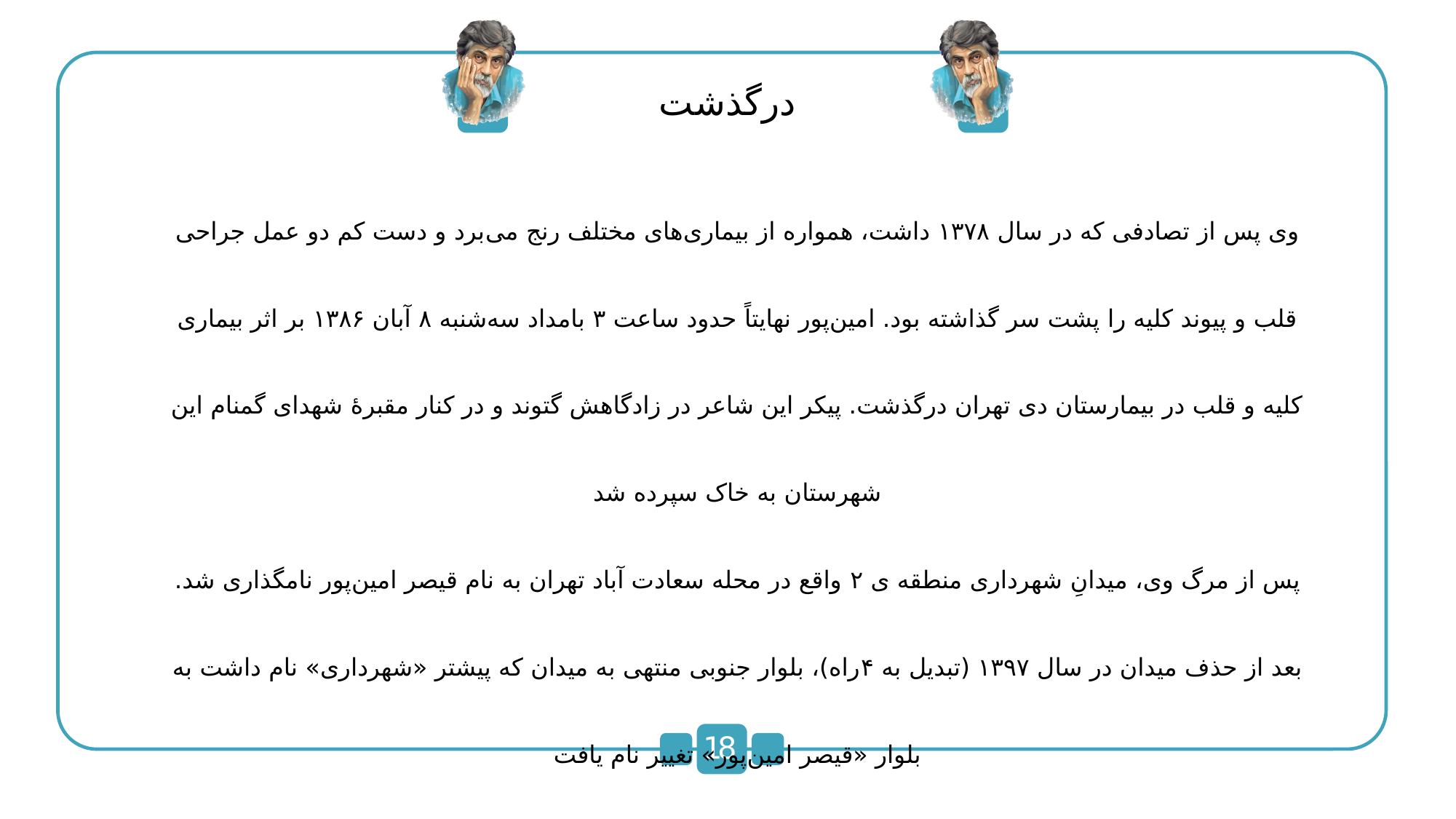

درگذشت
وی پس از تصادفی که در سال ۱۳۷۸ داشت، همواره از بیماری‌های مختلف رنج می‌برد و دست کم دو عمل جراحی قلب و پیوند کلیه را پشت سر گذاشته بود. امین‌پور نهایتاً حدود ساعت ۳ بامداد سه‌شنبه ۸ آبان ۱۳۸۶ بر اثر بیماری کلیه و قلب در بیمارستان دی تهران درگذشت. پیکر این شاعر در زادگاهش گتوند و در کنار مقبرهٔ شهدای گمنام این شهرستان به خاک سپرده شد
پس از مرگ وی، میدانِ شهرداری منطقه ی ۲ واقع در محله سعادت آباد تهران به نام قیصر امین‌پور نامگذاری شد. بعد از حذف میدان در سال ۱۳۹۷ (تبدیل به ۴راه)، بلوار جنوبی منتهی به میدان که پیشتر «شهرداری» نام داشت به بلوار «قیصر امین‌پور» تغییر نام یافت
18